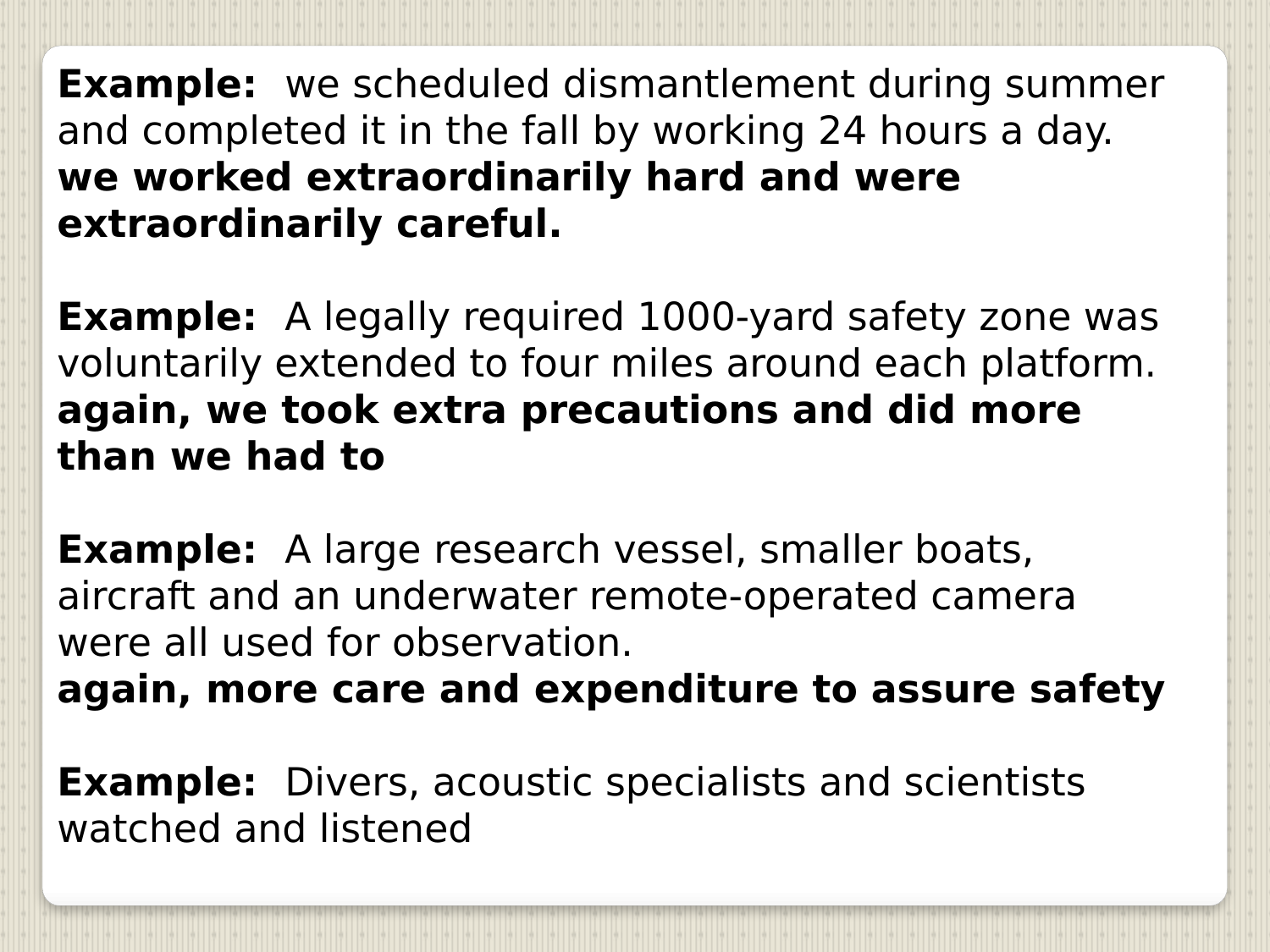

Example:  we scheduled dismantlement during summer and completed it in the fall by working 24 hours a day.
we worked extraordinarily hard and were extraordinarily careful.
Example:  A legally required 1000-yard safety zone was voluntarily extended to four miles around each platform.
again, we took extra precautions and did more than we had to
Example:  A large research vessel, smaller boats, aircraft and an underwater remote-operated camera were all used for observation.
again, more care and expenditure to assure safety
Example:  Divers, acoustic specialists and scientists watched and listened